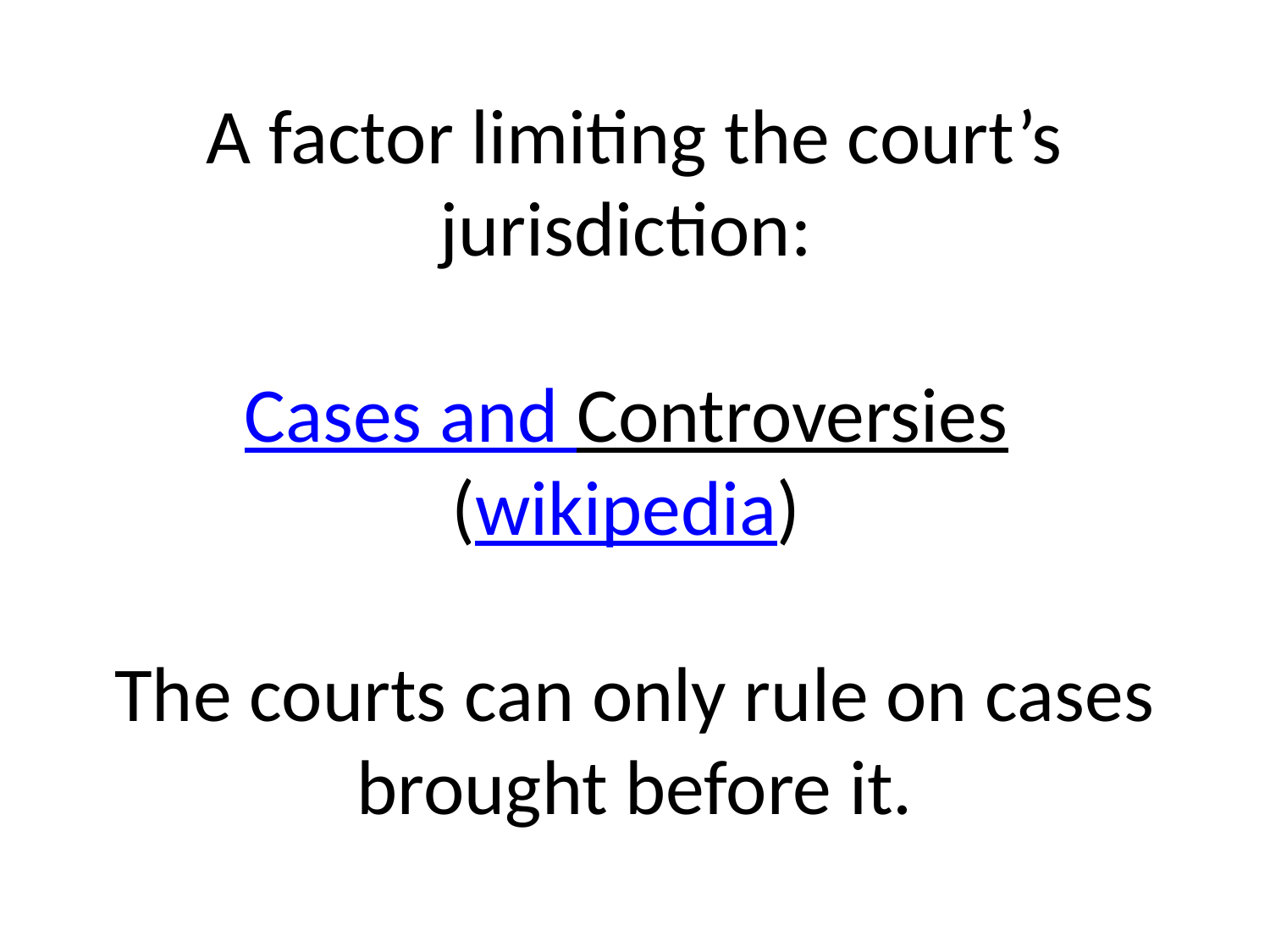

# A factor limiting the court’s jurisdiction: Cases and Controversies (wikipedia) The courts can only rule on cases brought before it.